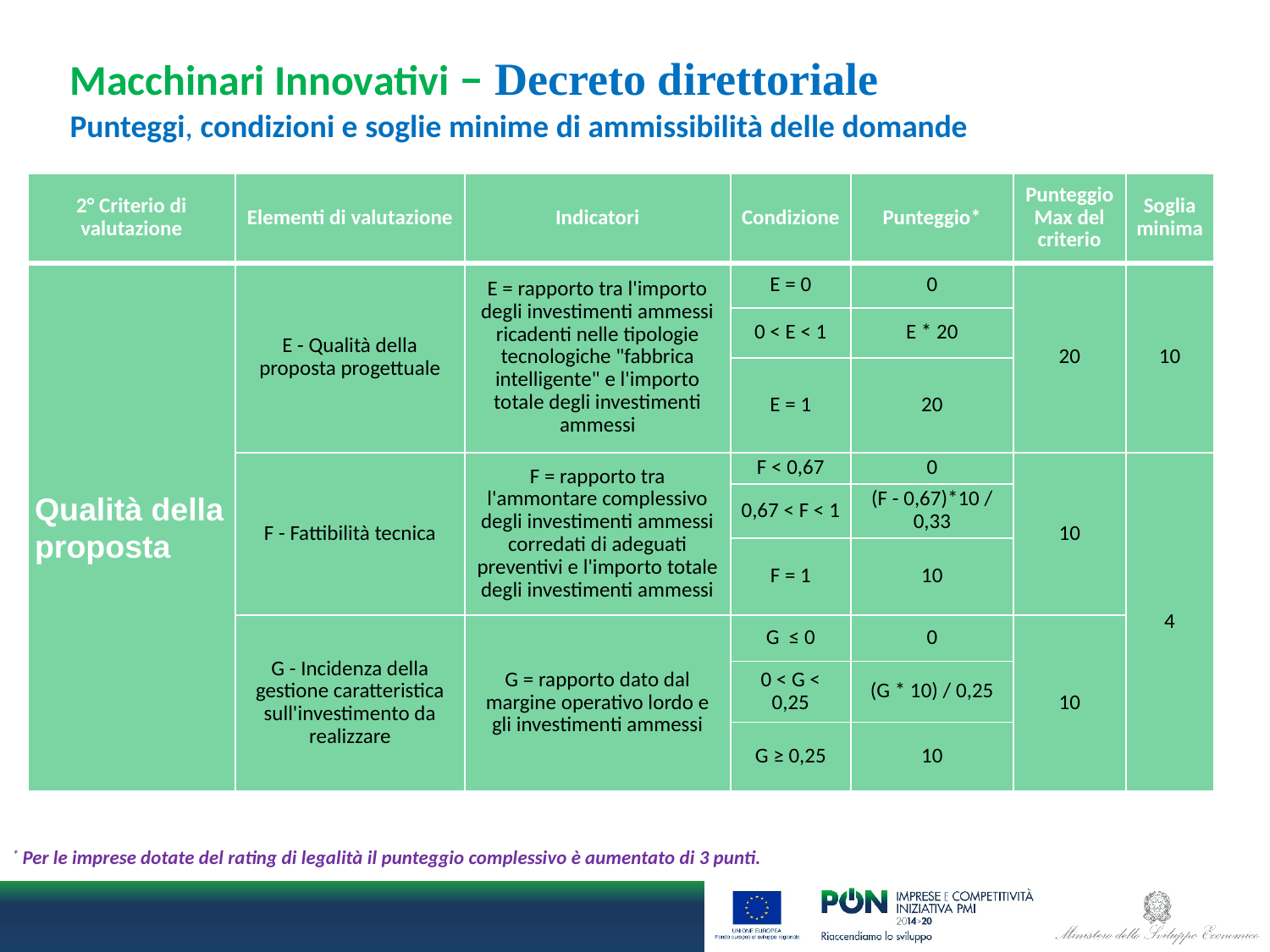

# Macchinari Innovativi – Decreto direttoriale Punteggi, condizioni e soglie minime di ammissibilità delle domande

| 2° Criterio di valutazione | Elementi di valutazione | Indicatori | Condizione | Punteggio\* | Punteggio Max del criterio | Soglia minima |
| --- | --- | --- | --- | --- | --- | --- |
| Qualità della proposta | E - Qualità della proposta progettuale | E = rapporto tra l'importo degli investimenti ammessi ricadenti nelle tipologie tecnologiche "fabbrica intelligente" e l'importo totale degli investimenti ammessi | E = 0 | 0 | 20 | 10 |
|  |  |  | 0 < E < 1 | E \* 20 |  |  |
|  |  |  | E = 1 | 20 |  |  |
|  | F - Fattibilità tecnica | F = rapporto tra l'ammontare complessivo degli investimenti ammessi corredati di adeguati preventivi e l'importo totale degli investimenti ammessi | F < 0,67 | 0 | 10 | 4 |
|  |  |  | 0,67 < F < 1 | (F - 0,67)\*10 / 0,33 |  |  |
|  |  |  | F = 1 | 10 |  |  |
|  | G - Incidenza della gestione caratteristica sull'investimento da realizzare | G = rapporto dato dal margine operativo lordo e gli investimenti ammessi | G ≤ 0 | 0 | 10 |  |
|  |  |  | 0 < G < 0,25 | (G \* 10) / 0,25 |  |  |
|  |  |  | G ≥ 0,25 | 10 |  |  |

* Per le imprese dotate del rating di legalità il punteggio complessivo è aumentato di 3 punti.